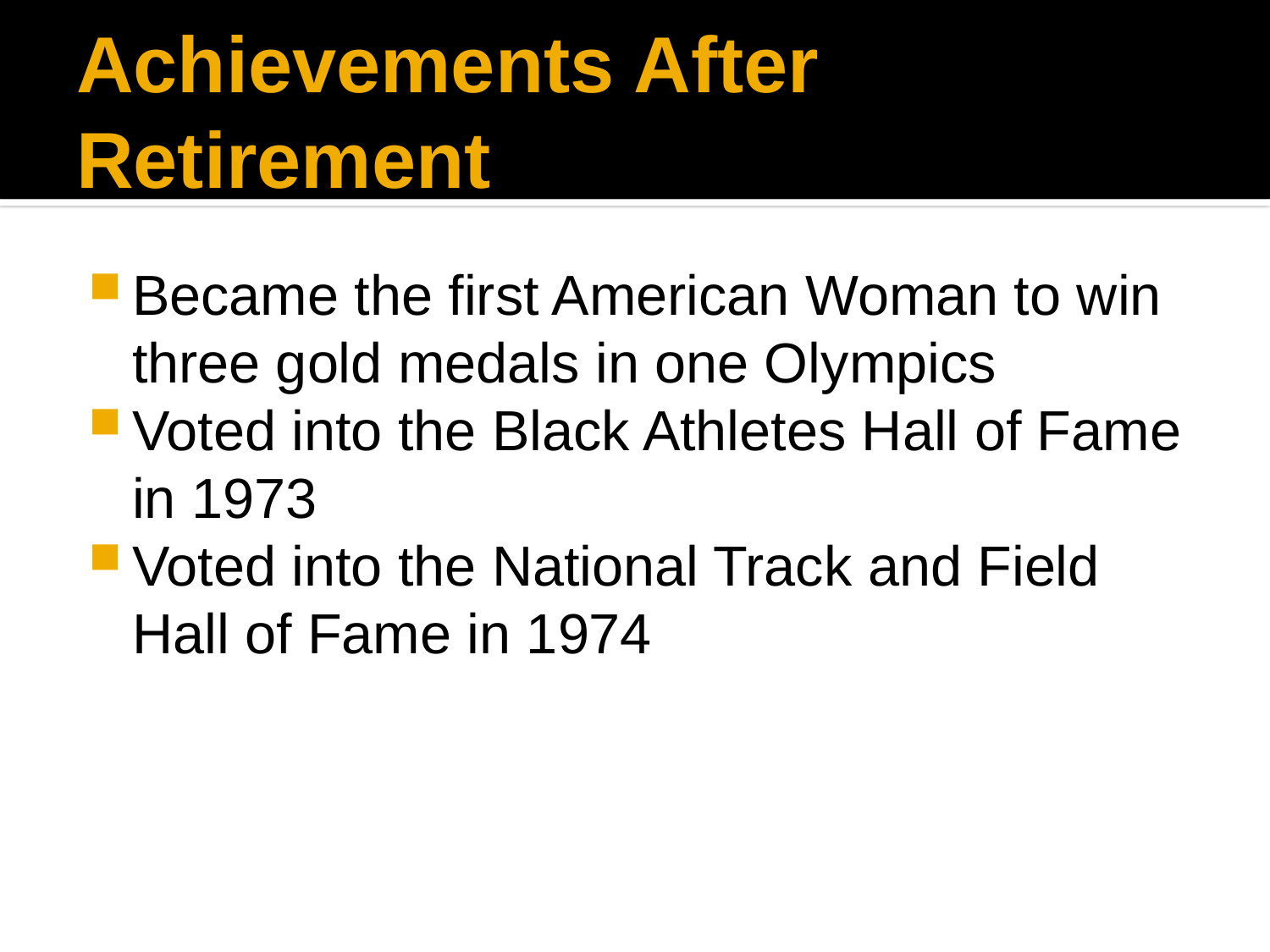

# Achievements After Retirement
Became the first American Woman to win three gold medals in one Olympics
Voted into the Black Athletes Hall of Fame in 1973
Voted into the National Track and Field Hall of Fame in 1974